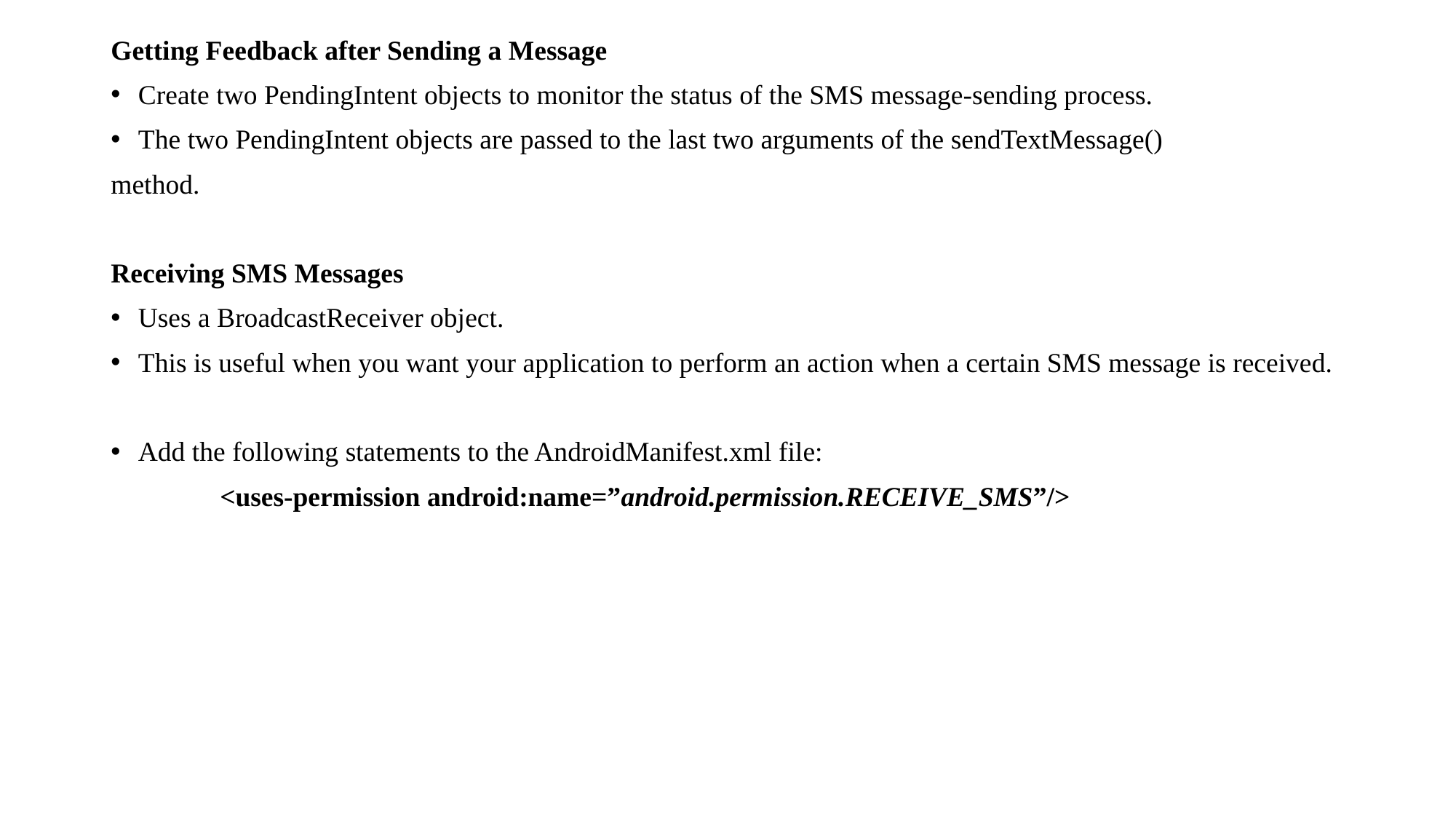

Getting Feedback after Sending a Message
Create two PendingIntent objects to monitor the status of the SMS message-sending process.
The two PendingIntent objects are passed to the last two arguments of the sendTextMessage()
method.

Receiving SMS Messages
Uses a BroadcastReceiver object.
This is useful when you want your application to perform an action when a certain SMS message is received.

Add the following statements to the AndroidManifest.xml file:
	<uses-permission android:name=”android.permission.RECEIVE_SMS”/>